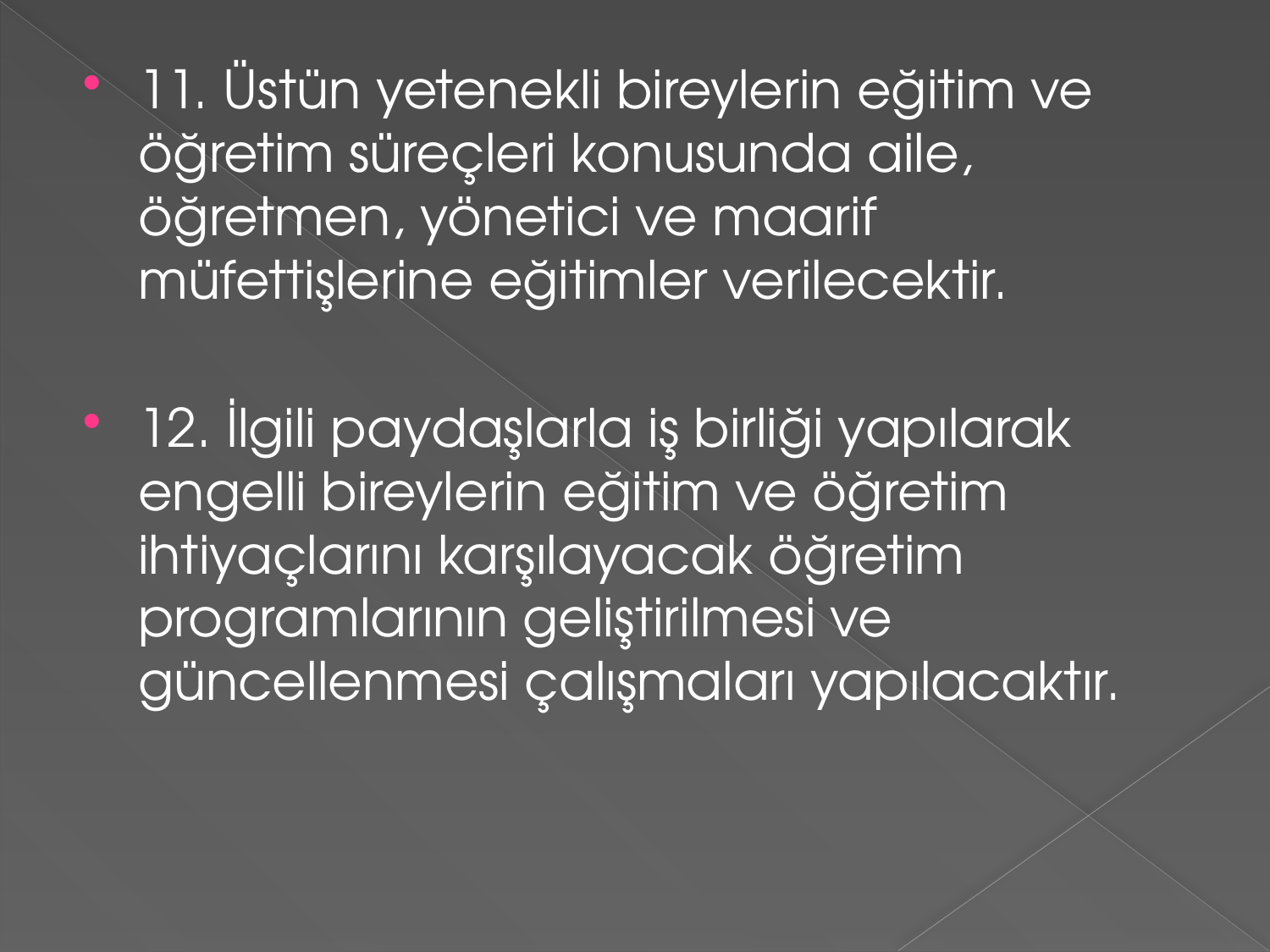

11. Üstün yetenekli bireylerin eğitim ve öğretim süreçleri konusunda aile, öğretmen, yönetici ve maarif müfettişlerine eğitimler verilecektir.

12. İlgili paydaşlarla iş birliği yapılarak engelli bireylerin eğitim ve öğretim ihtiyaçlarını karşılayacak öğretim programlarının geliştirilmesi ve güncellenmesi çalışmaları yapılacaktır.